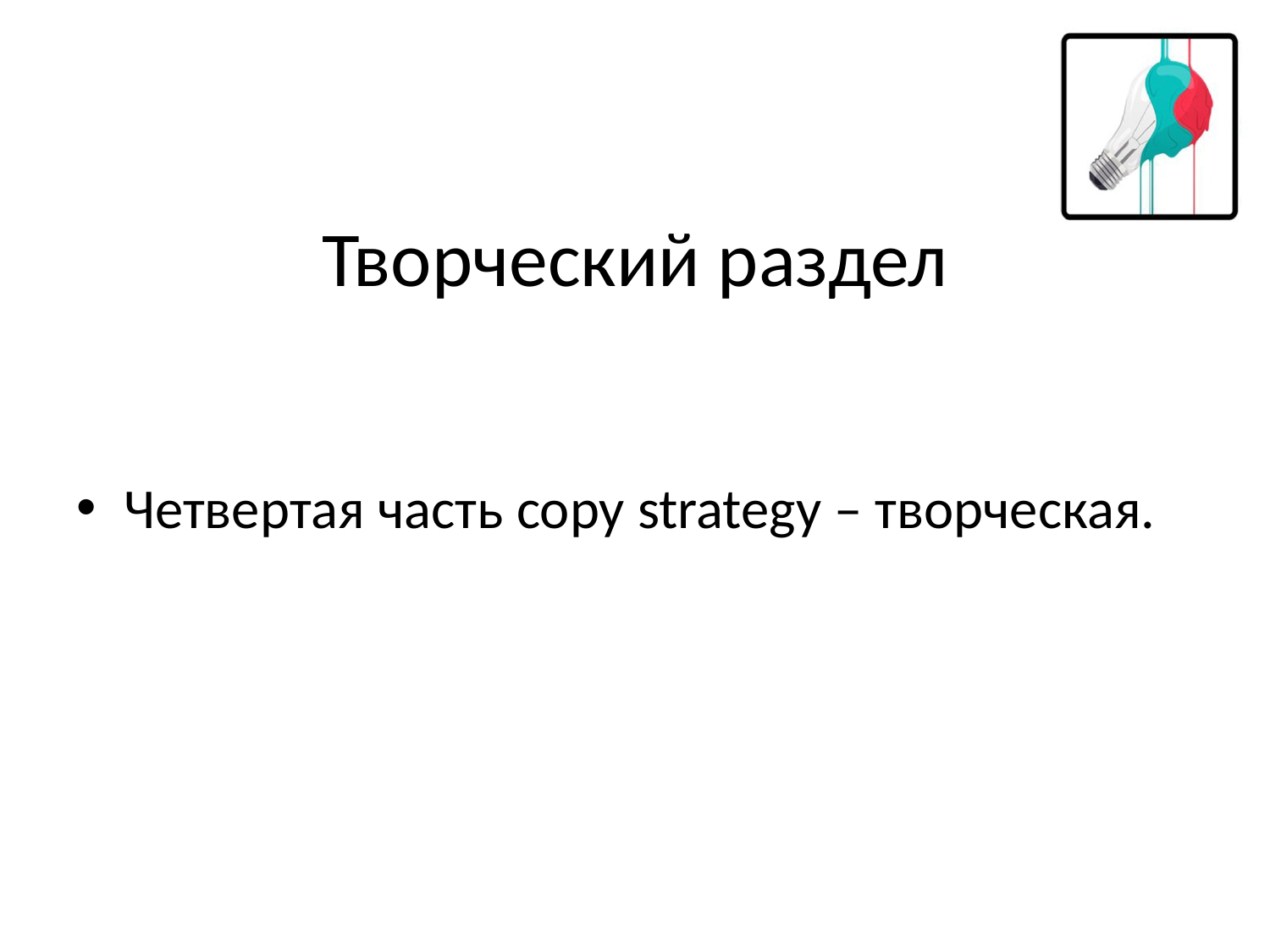

# Творческий раздел
Четвертая часть copy strategy – творческая.